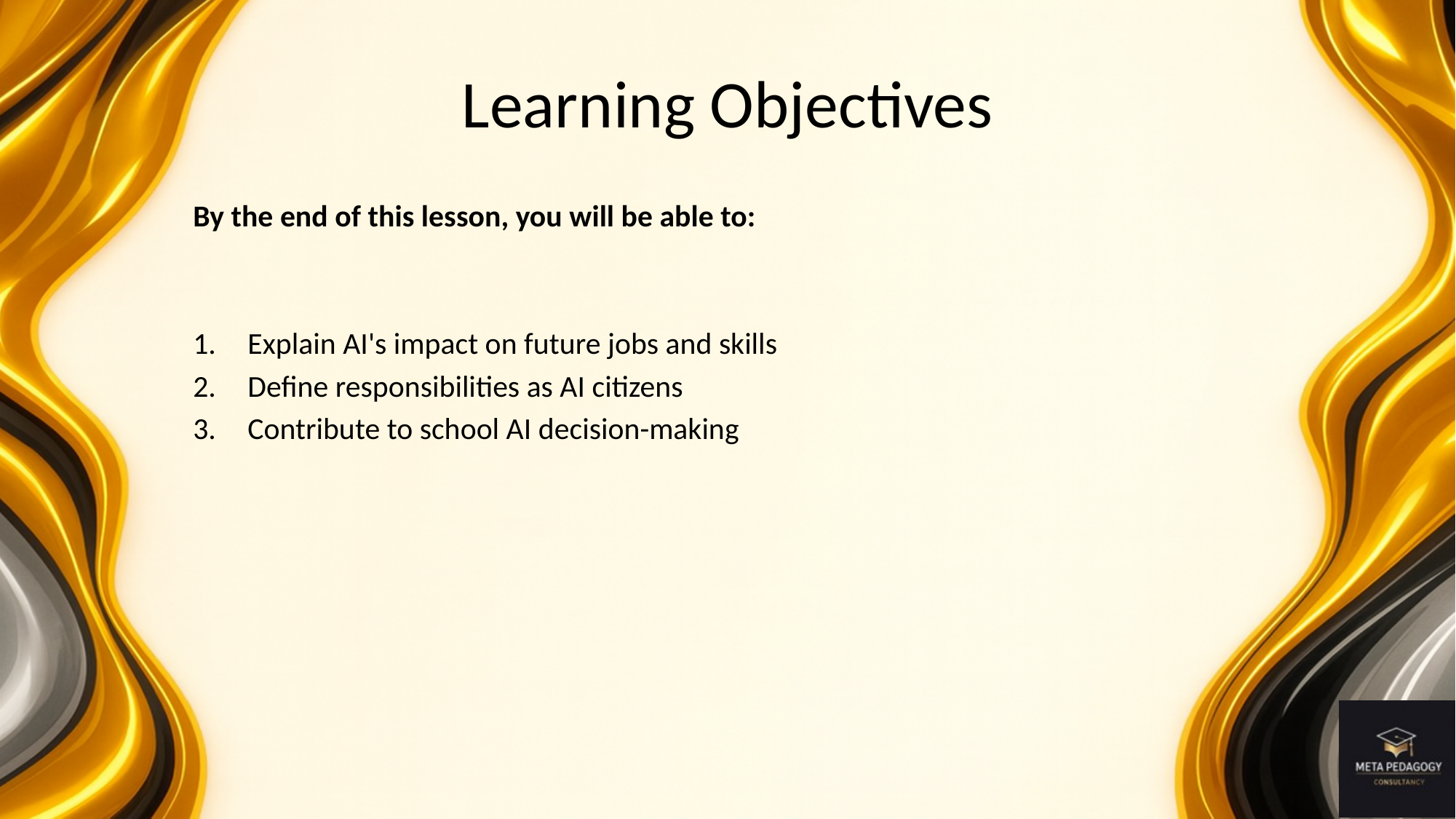

# Learning Objectives
By the end of this lesson, you will be able to:

Explain AI's impact on future jobs and skills
Define responsibilities as AI citizens
Contribute to school AI decision-making